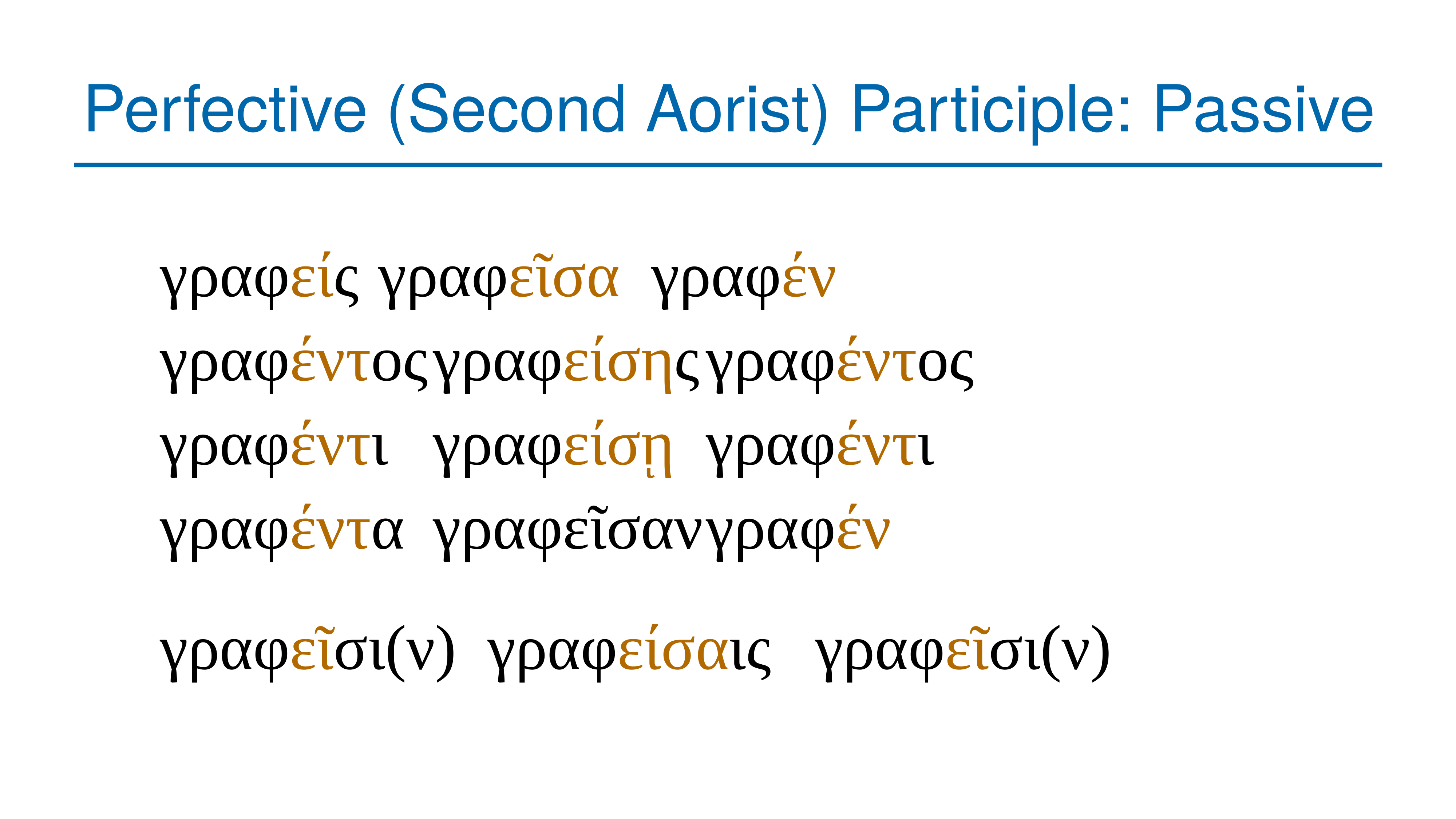

# Perfective (Second Aorist) Participle: Passive
γραφείς	γραφεῖσα	γραφέν
γραφέντος	γραφείσης	γραφέντος
γραφέντι	γραφείσῃ	γραφέντι
γραφέντα	γραφεῖσαν	γραφέν
γραφεῖσι(ν)	γραφείσαις	γραφεῖσι(ν)